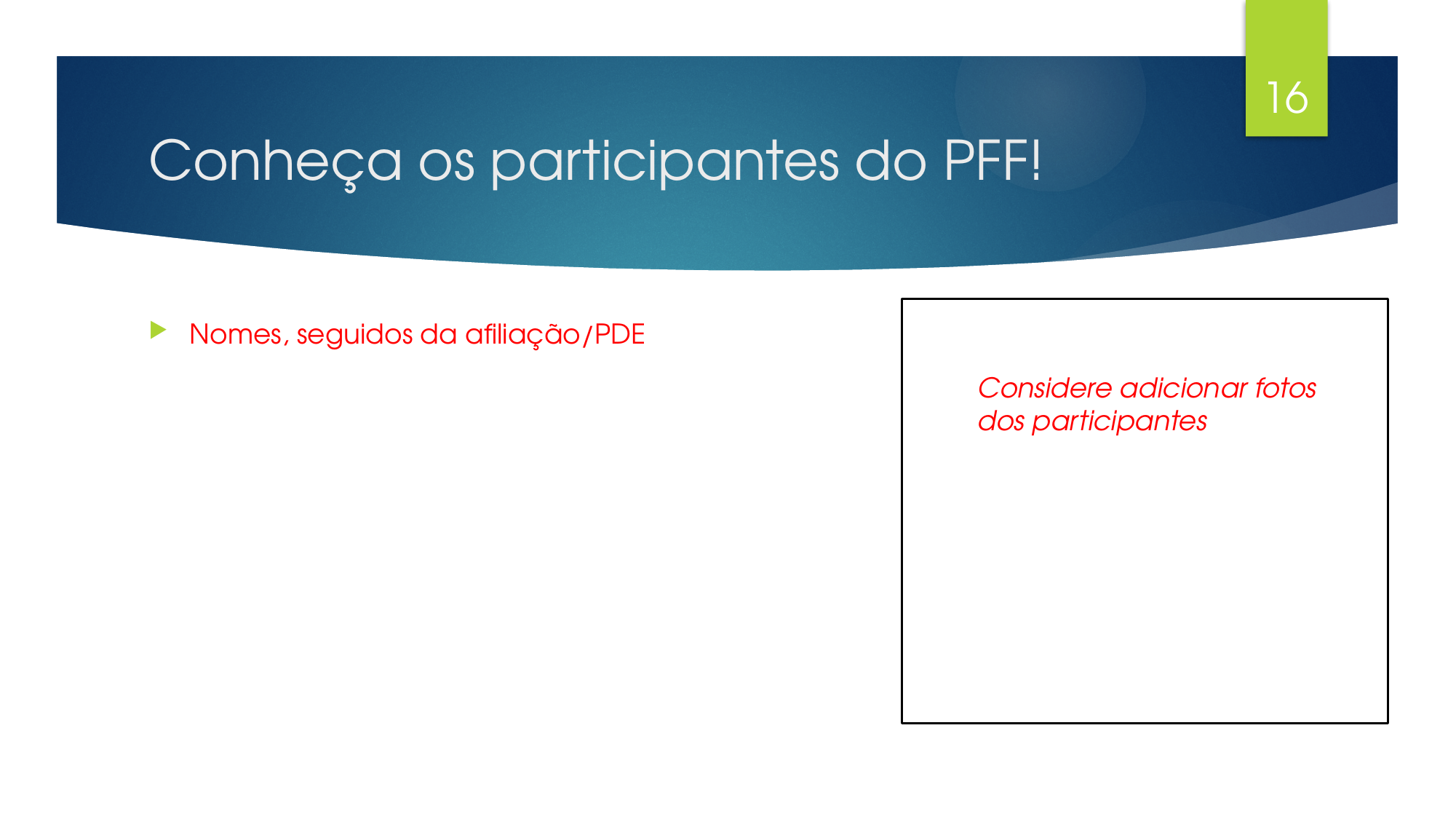

16
# Conheça os participantes do PFF!

Nomes, seguidos da afiliação/PDE
Considere adicionar fotos dos participantes